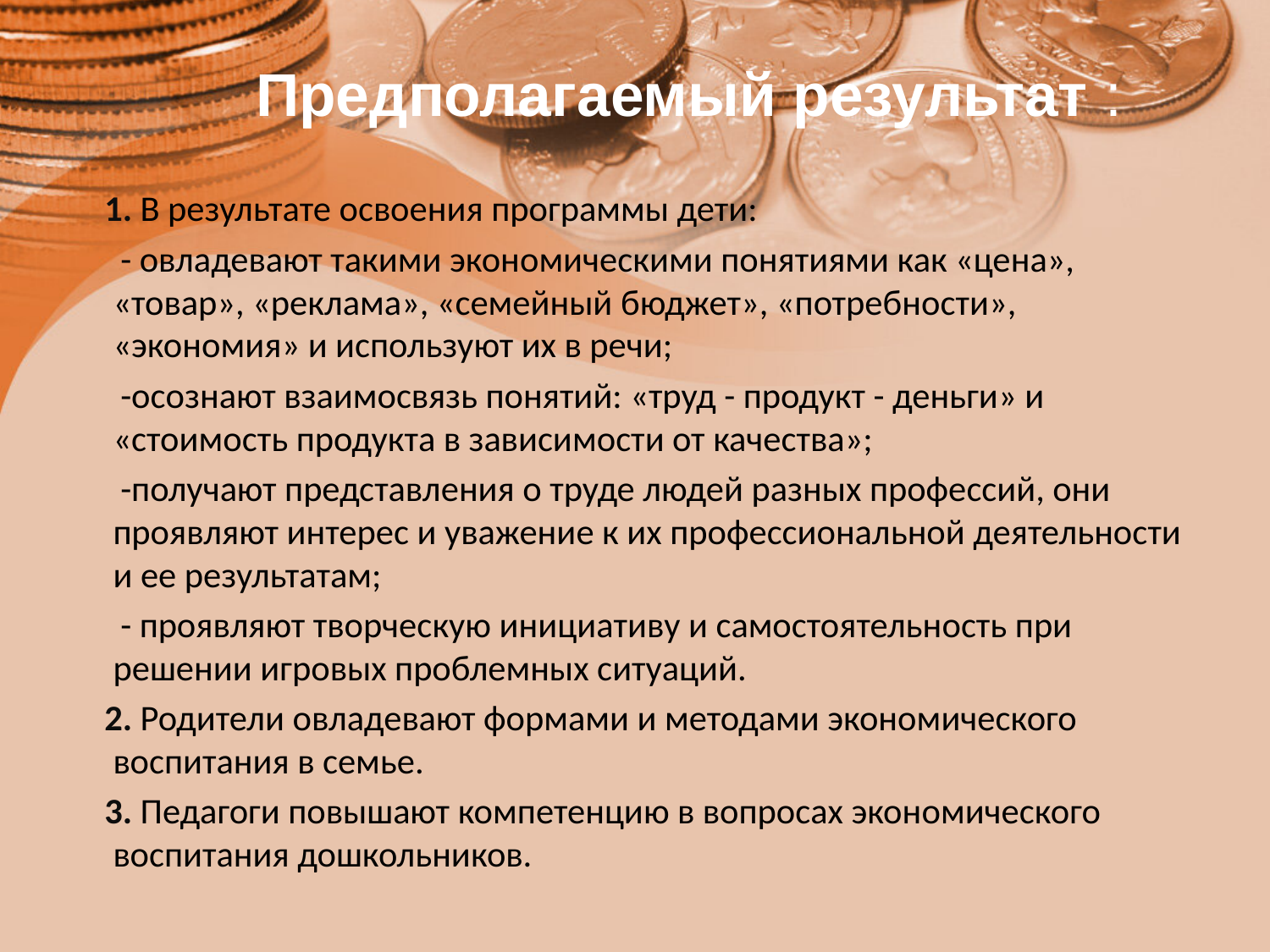

#
           Предполагаемый результат :

    1. В результате освоения программы дети:
      - овладевают такими экономическими понятиями как «цена», «товар», «реклама», «семейный бюджет», «потребности», «экономия» и используют их в речи;
      -осознают взаимосвязь понятий: «труд - продукт - деньги» и «стоимость продукта в зависимости от качества»;
      -получают представления о труде людей разных профессий, они проявляют интерес и уважение к их профессиональной деятельности и ее результатам;
      - проявляют творческую инициативу и самостоятельность при решении игровых проблемных ситуаций.
    2. Родители овладевают формами и методами экономического воспитания в семье.
    3. Педагоги повышают компетенцию в вопросах экономического воспитания дошкольников.